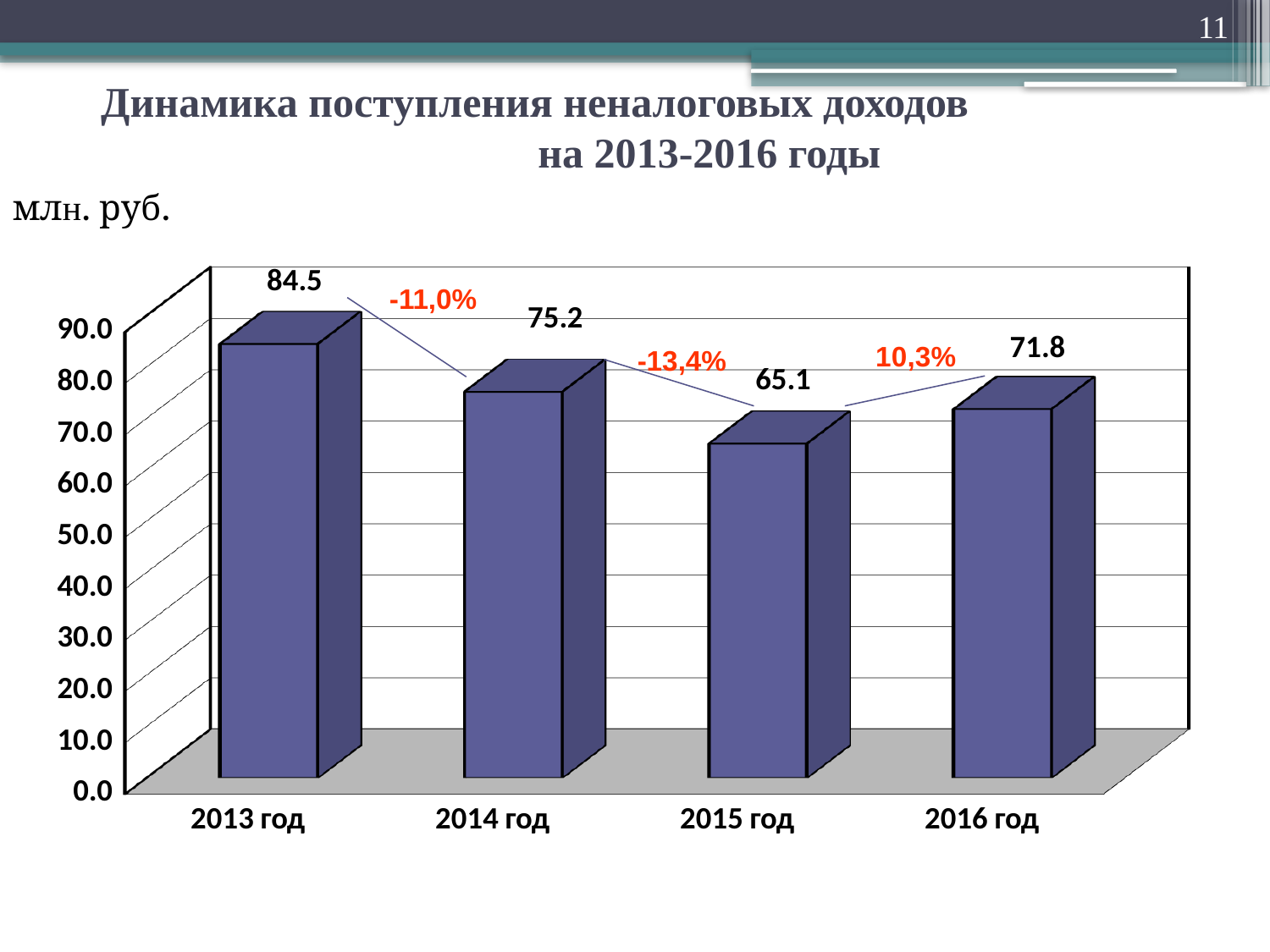

11
# Динамика поступления неналоговых доходов                                  на 2013-2016 годы
млн. руб.

[unsupported chart]

-11,0%
-13,4%